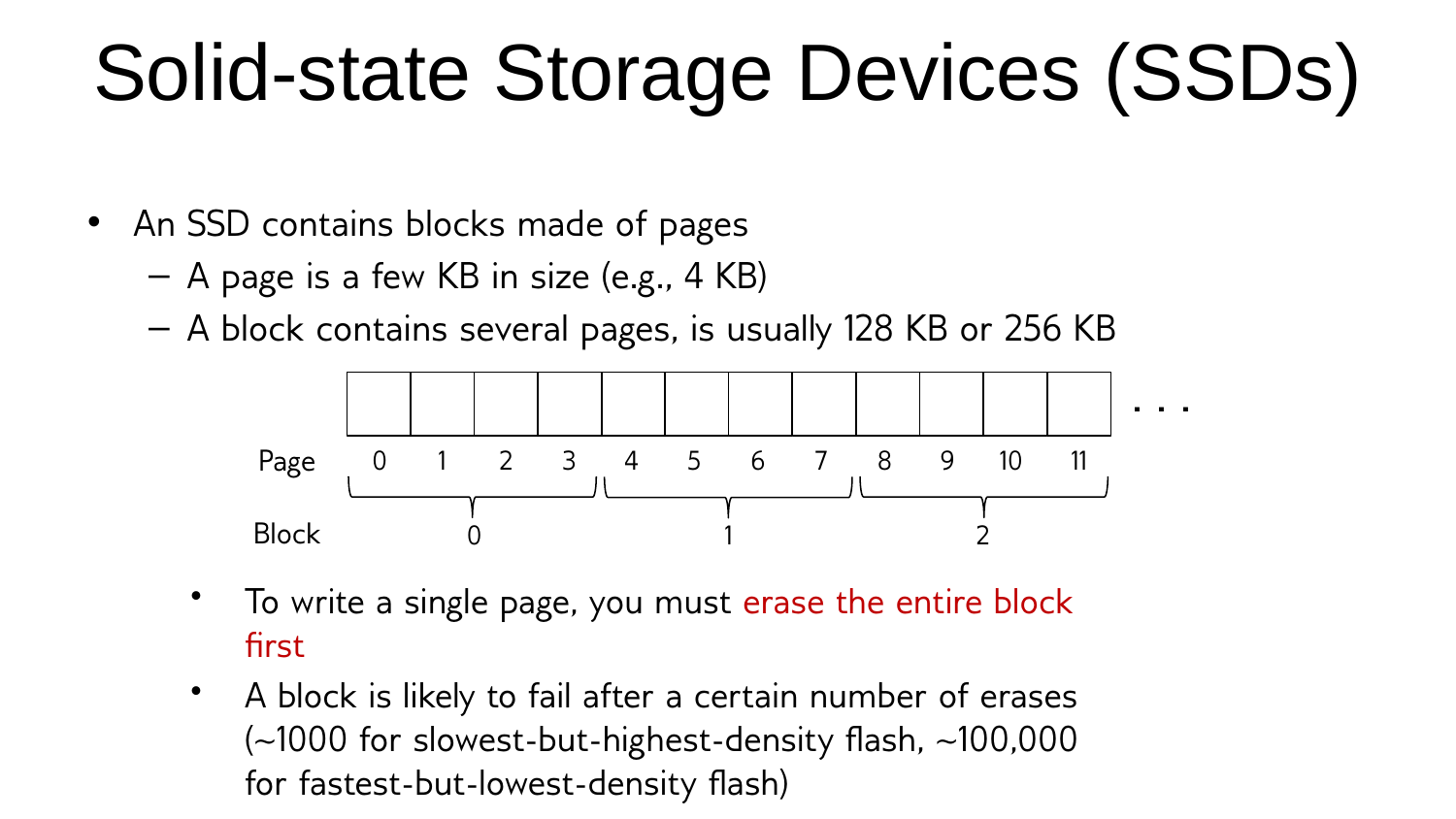

# Solid-state Storage Devices (SSDs)
An SSD contains blocks made of pages
A page is a few KB in size (e.g., 4 KB)
A block contains several pages, is usually 128 KB or 256 KB
. . .

Page
10
11
8
9
2
3
0
1
6
7
4
5

0

2

1
Block
To write a single page, you must erase the entire block first
A block is likely to fail after a certain number of erases (~1000 for slowest-but-highest-density flash, ~100,000 for fastest-but-lowest-density flash)